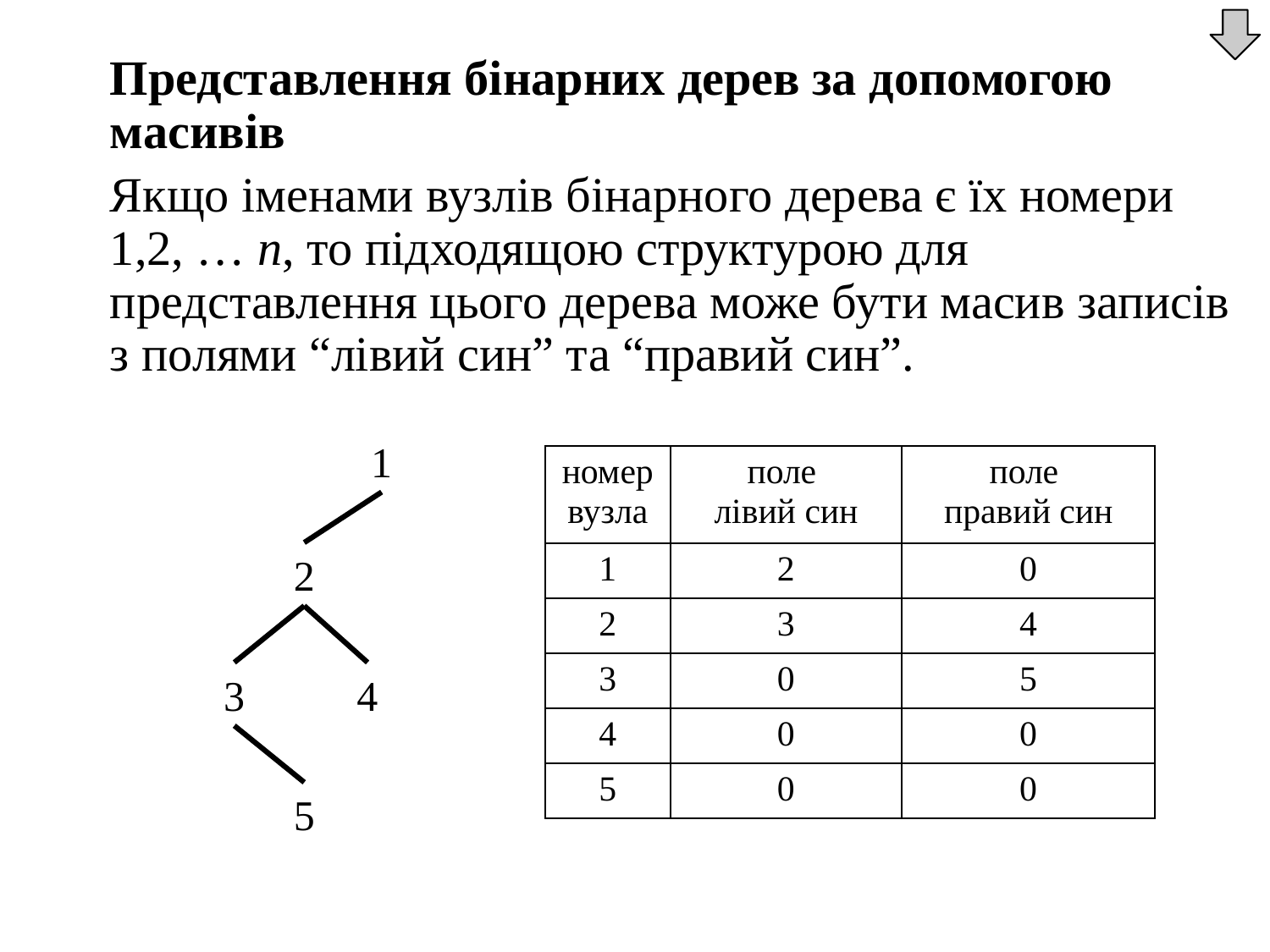

Представлення бінарних дерев за допомогою масивів
	Якщо іменами вузлів бінарного дерева є їх номери 1,2, … n, то підходящою структурою для представлення цього дерева може бути масив записів з полями “лівий син” та “правий син”.
1
2
3
4
5
| номер вузла | поле лівий син | поле правий син |
| --- | --- | --- |
| 1 | 2 | 0 |
| 2 | 3 | 4 |
| 3 | 0 | 5 |
| 4 | 0 | 0 |
| 5 | 0 | 0 |